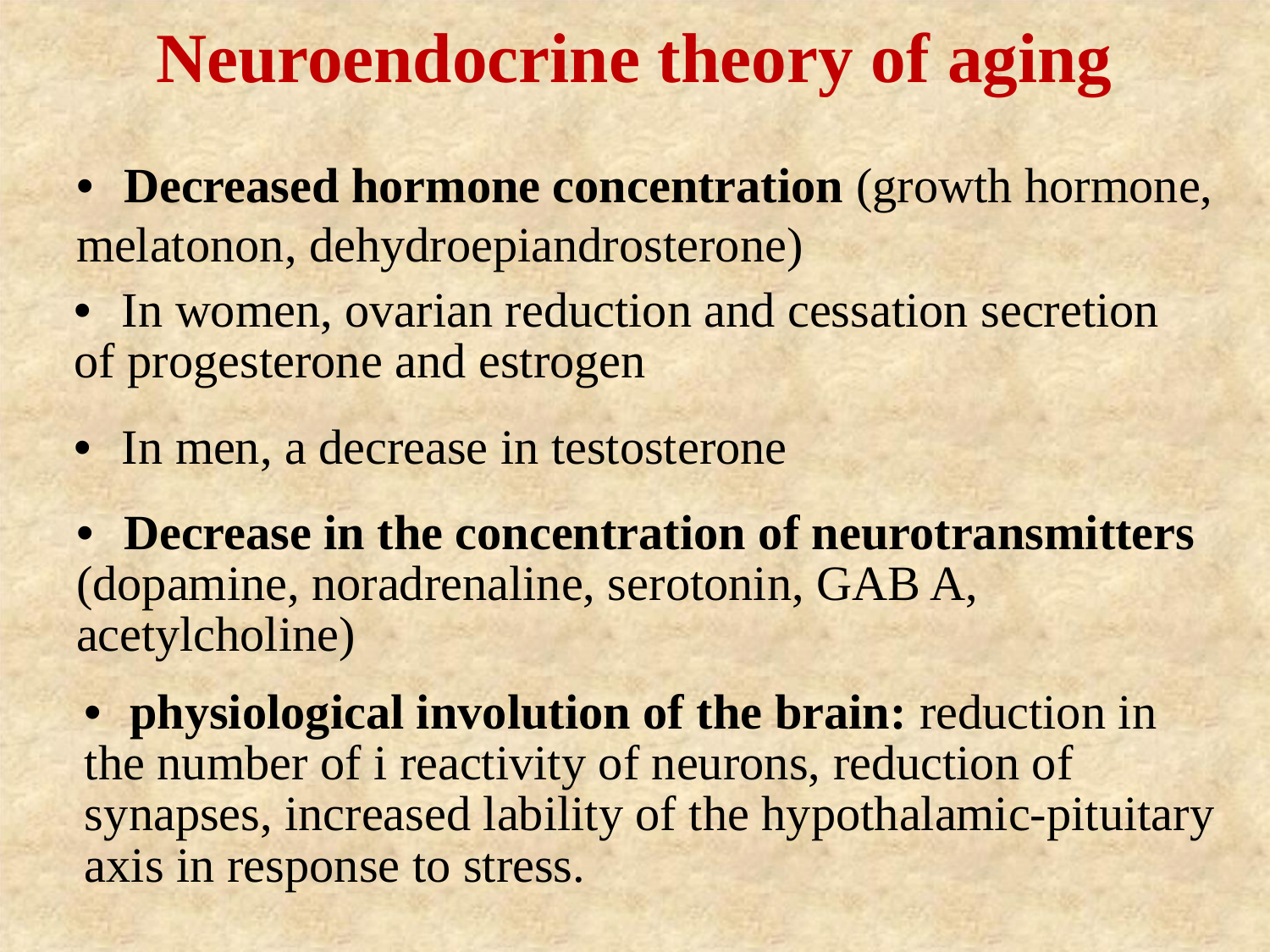

Neuroendocrine theory of aging
• Decreased hormone concentration (growth hormone, melatonon, dehydroepiandrosterone)

• In women, ovarian reduction and cessation secretion of progesterone and estrogen
• In men, a decrease in testosterone
• Decrease in the concentration of neurotransmitters (dopamine, noradrenaline, serotonin, GAB A, acetylcholine)
• physiological involution of the brain: reduction in the number of i reactivity of neurons, reduction of synapses, increased lability of the hypothalamic-pituitary axis in response to stress.